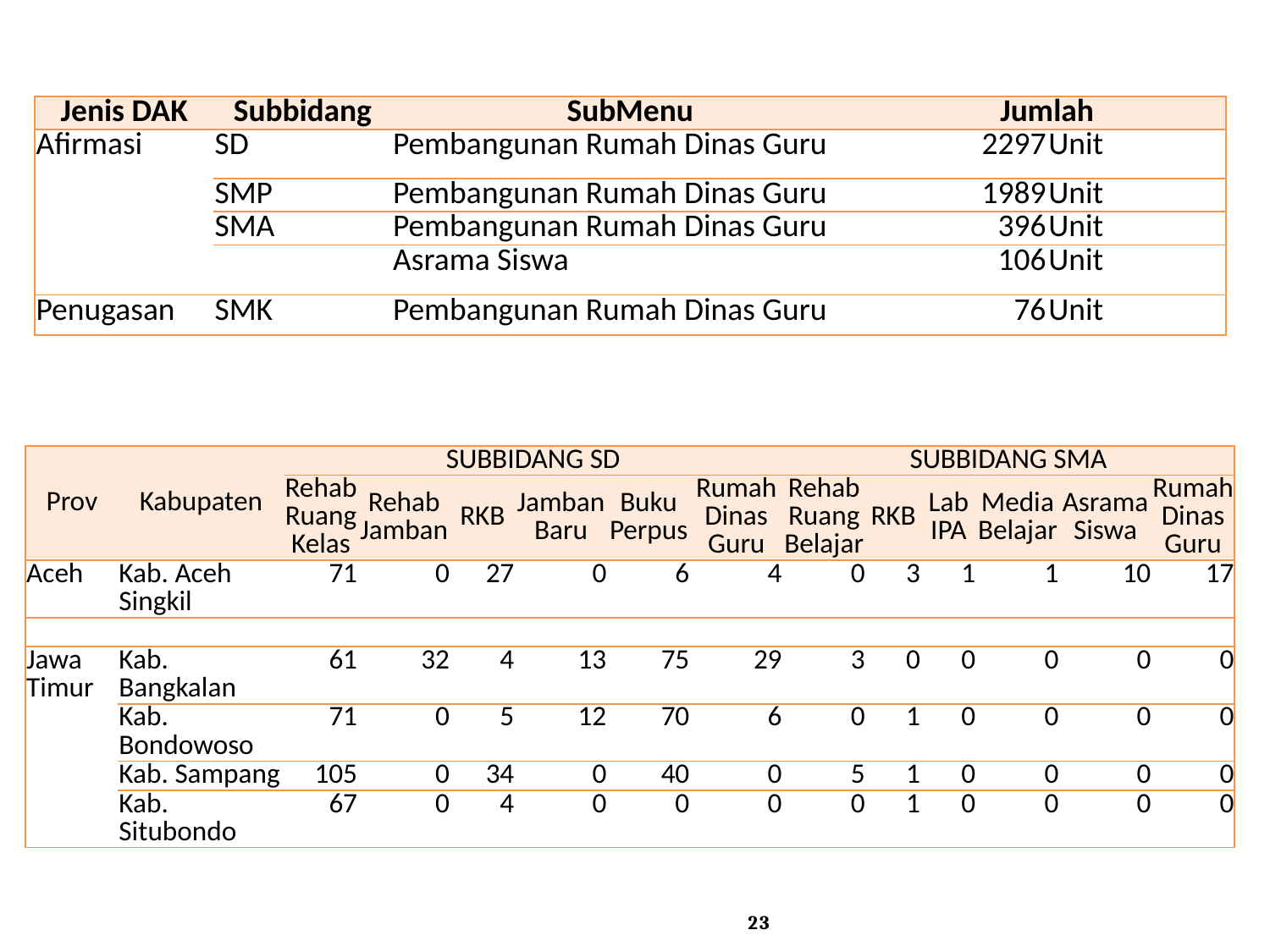

| Jenis DAK | Subbidang | SubMenu | Jumlah |  |
| --- | --- | --- | --- | --- |
| Afirmasi | SD | Pembangunan Rumah Dinas Guru | 2297 | Unit |
|  | SMP | Pembangunan Rumah Dinas Guru | 1989 | Unit |
|  | SMA | Pembangunan Rumah Dinas Guru | 396 | Unit |
|  |  | Asrama Siswa | 106 | Unit |
| Penugasan | SMK | Pembangunan Rumah Dinas Guru | 76 | Unit |
| Prov | Kabupaten | SUBBIDANG SD |  |  |  |  |  | SUBBIDANG SMA |  |  |  |  |  |
| --- | --- | --- | --- | --- | --- | --- | --- | --- | --- | --- | --- | --- | --- |
|  |  | Rehab Ruang Kelas | Rehab Jamban | RKB | Jamban Baru | Buku Perpus | Rumah Dinas Guru | Rehab Ruang Belajar | RKB | Lab IPA | Media Belajar | Asrama Siswa | Rumah Dinas Guru |
| Aceh | Kab. Aceh Singkil | 71 | 0 | 27 | 0 | 6 | 4 | 0 | 3 | 1 | 1 | 10 | 17 |
|  |  |  |  |  |  |  |  |  |  |  |  |  |  |
| Jawa Timur | Kab. Bangkalan | 61 | 32 | 4 | 13 | 75 | 29 | 3 | 0 | 0 | 0 | 0 | 0 |
|  | Kab. Bondowoso | 71 | 0 | 5 | 12 | 70 | 6 | 0 | 1 | 0 | 0 | 0 | 0 |
|  | Kab. Sampang | 105 | 0 | 34 | 0 | 40 | 0 | 5 | 1 | 0 | 0 | 0 | 0 |
|  | Kab. Situbondo | 67 | 0 | 4 | 0 | 0 | 0 | 0 | 1 | 0 | 0 | 0 | 0 |
23